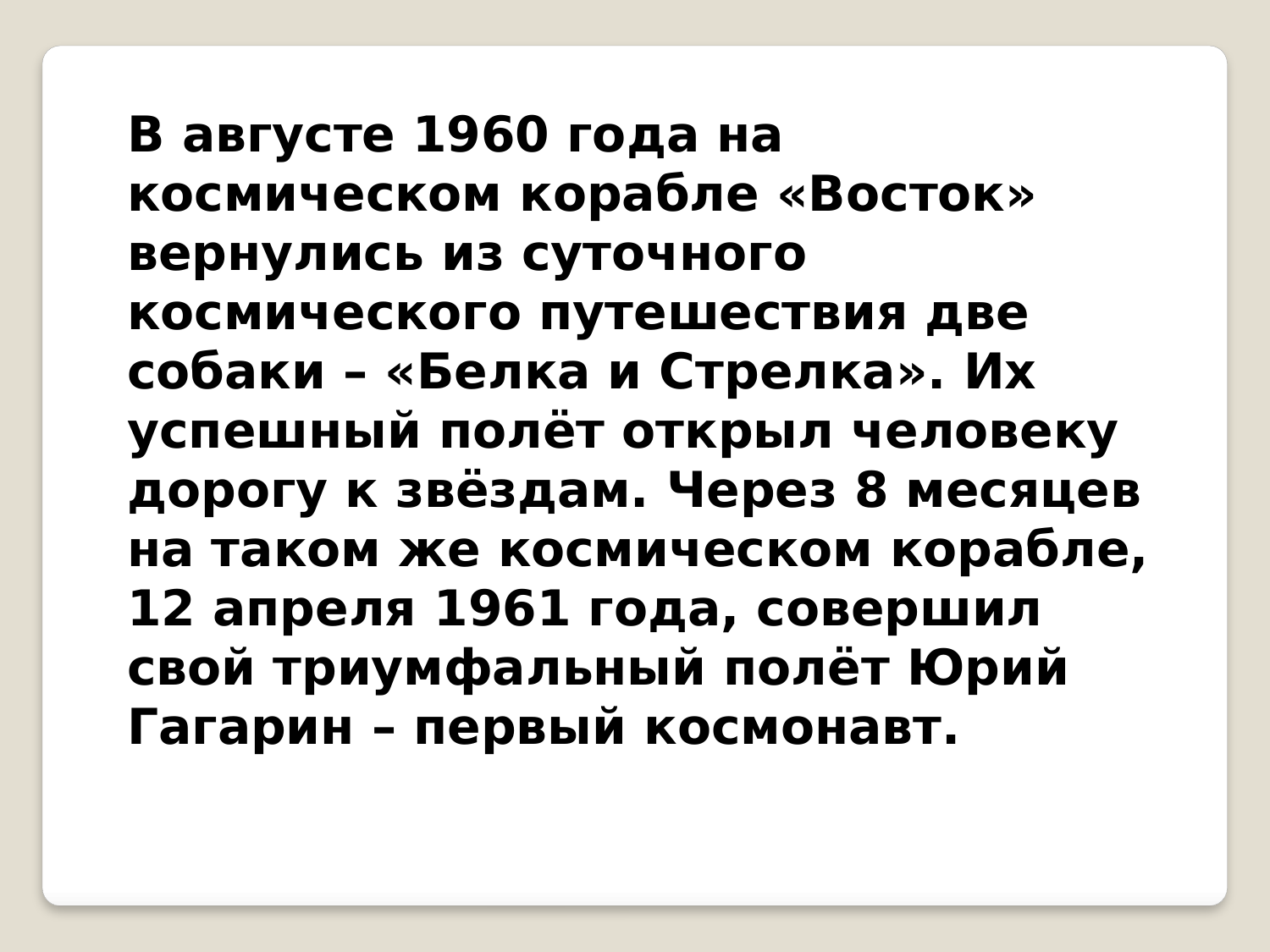

В августе 1960 года на космическом корабле «Восток» вернулись из суточного космического путешествия две собаки – «Белка и Стрелка». Их успешный полёт открыл человеку дорогу к звёздам. Через 8 месяцев на таком же космическом корабле, 12 апреля 1961 года, совершил свой триумфальный полёт Юрий Гагарин – первый космонавт.